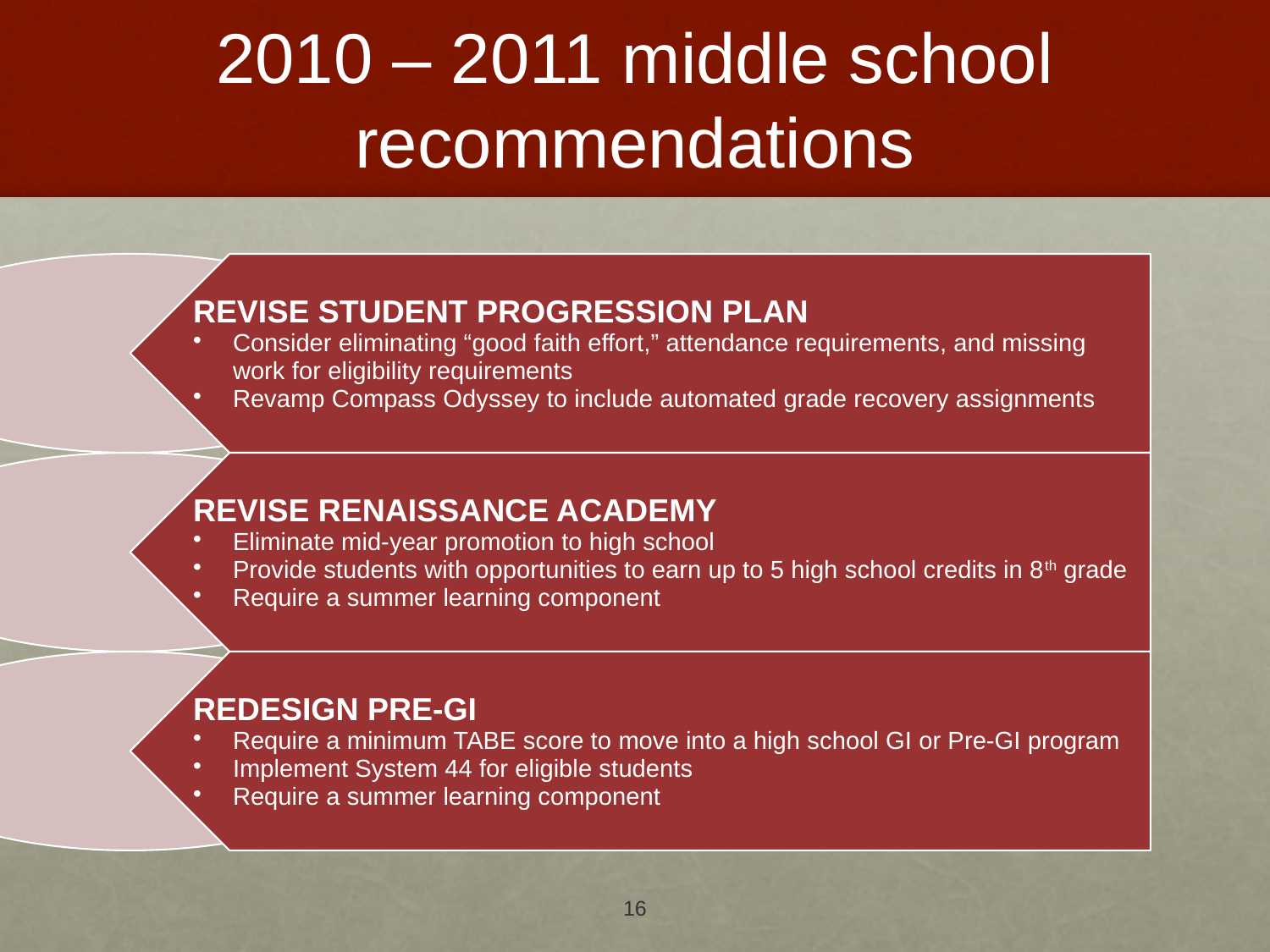

# 2010 – 2011 middle school recommendations
REVISE STUDENT PROGRESSION PLAN
Consider eliminating “good faith effort,” attendance requirements, and missing work for eligibility requirements
Revamp Compass Odyssey to include automated grade recovery assignments
REVISE RENAISSANCE ACADEMY
Eliminate mid-year promotion to high school
Provide students with opportunities to earn up to 5 high school credits in 8th grade
REDESIGN PRE-GI
Require a minimum TABE score to move into a high school GI or Pre-GI program
Require a summer learning component
Require a summer learning component
Implement System 44 for eligible students
16